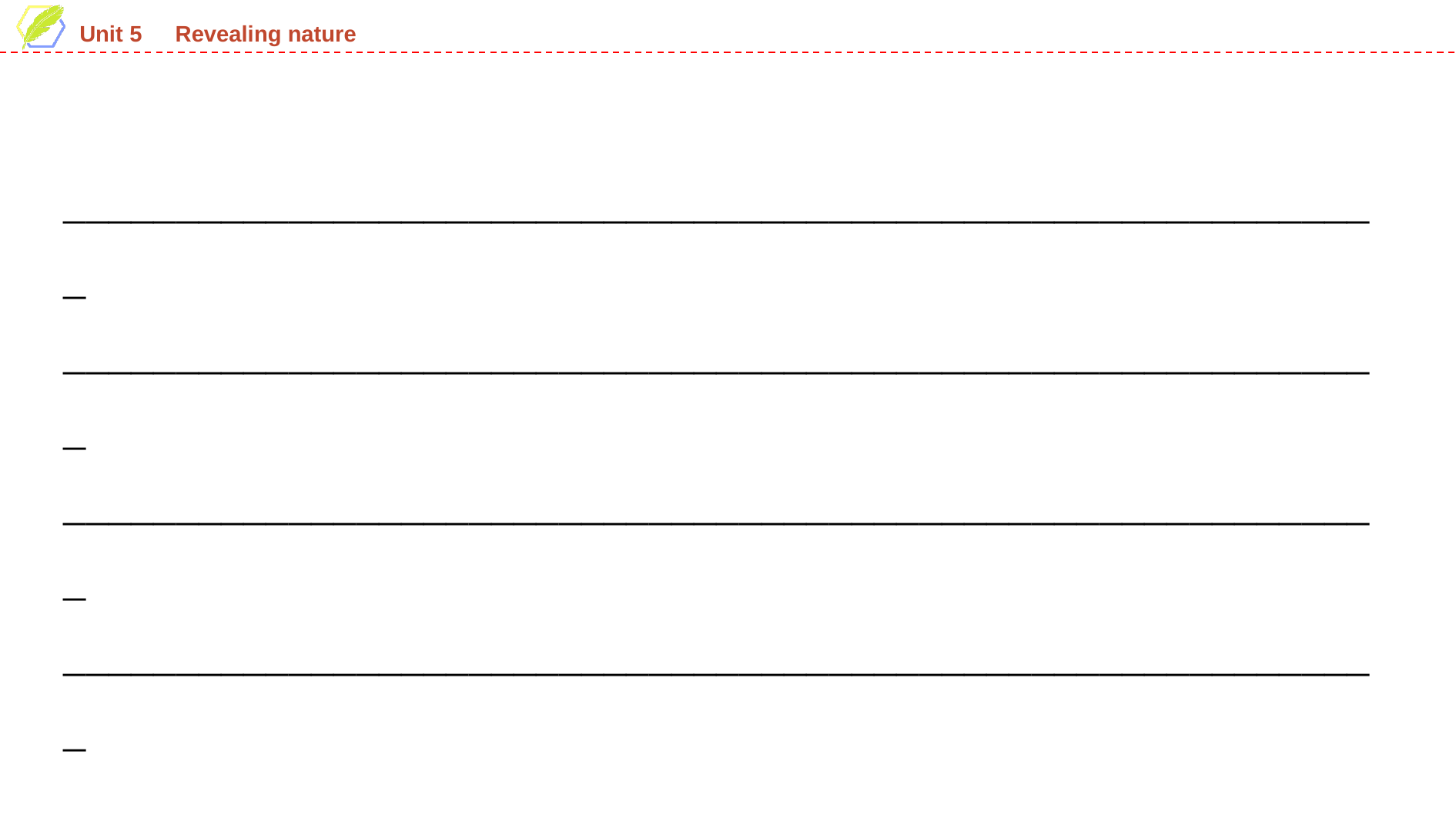

___________________________________________________________
___________________________________________________________
___________________________________________________________
___________________________________________________________
___________________________________________________________
___________________________________________________________
___________________________________________________________